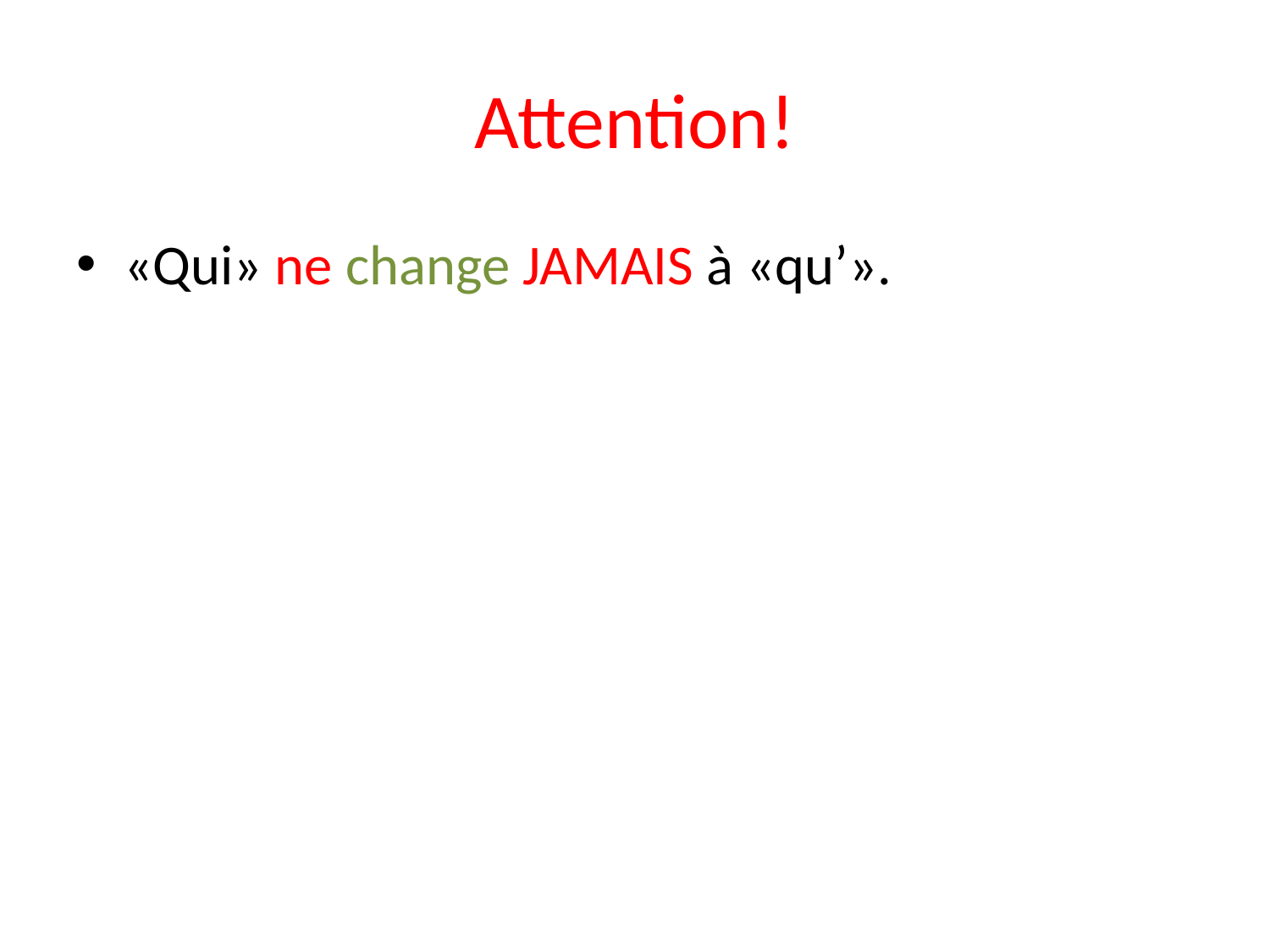

# Attention!
«Qui» ne change JAMAIS à «qu’».